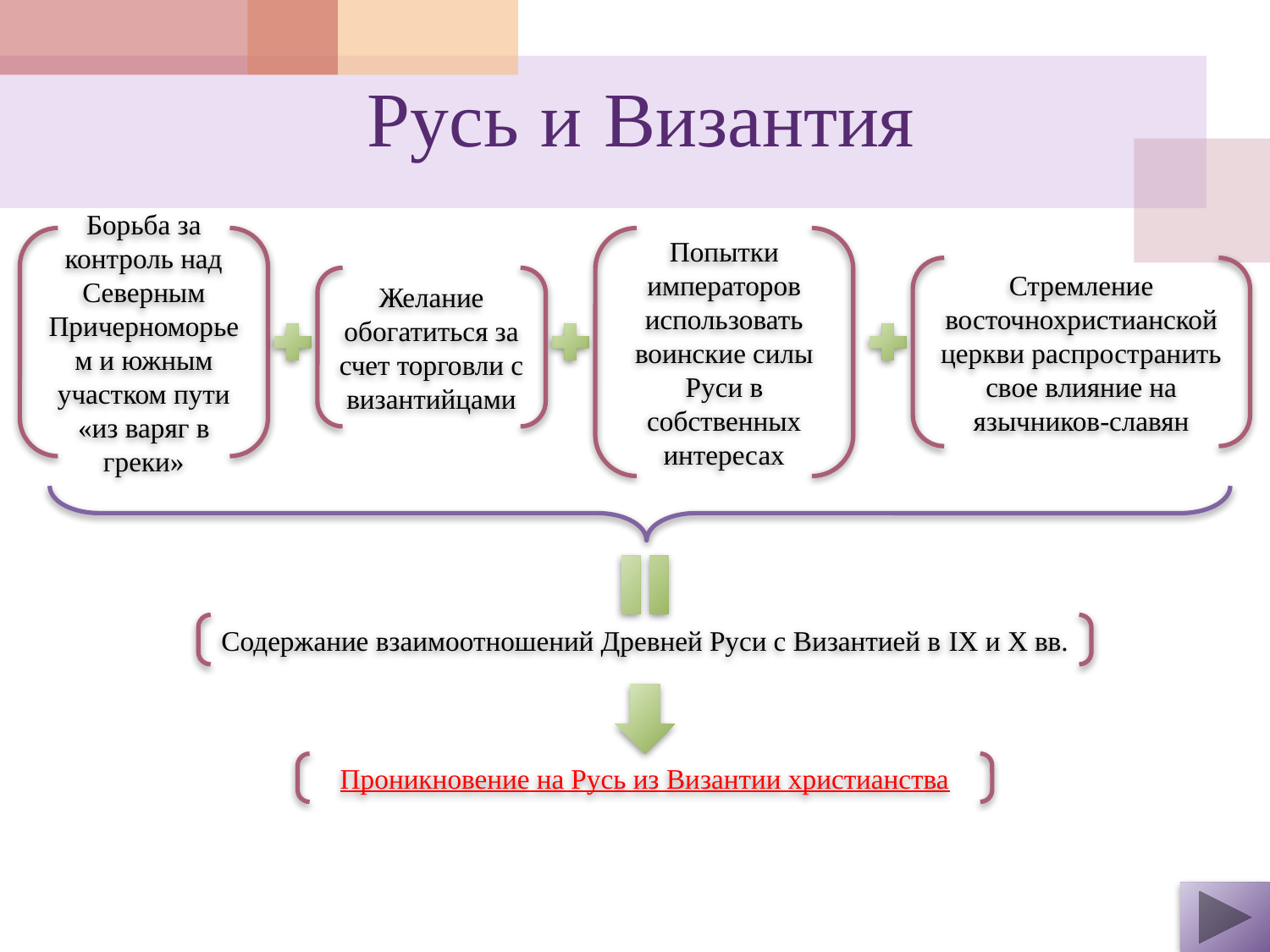

# Русь и Византия
Борьба за контроль над Северным Причерноморьем и южным участком пути «из варяг в греки»
Попытки императоров использовать воинские силы Руси в собственных интересах
Стремление восточнохристианской церкви распространить свое влияние на язычников-славян
Желание обогатиться за счет торговли с византийцами

Содержание взаимоотношений Древней Руси с Византией в IX и X вв.

Проникновение на Русь из Византии христианства